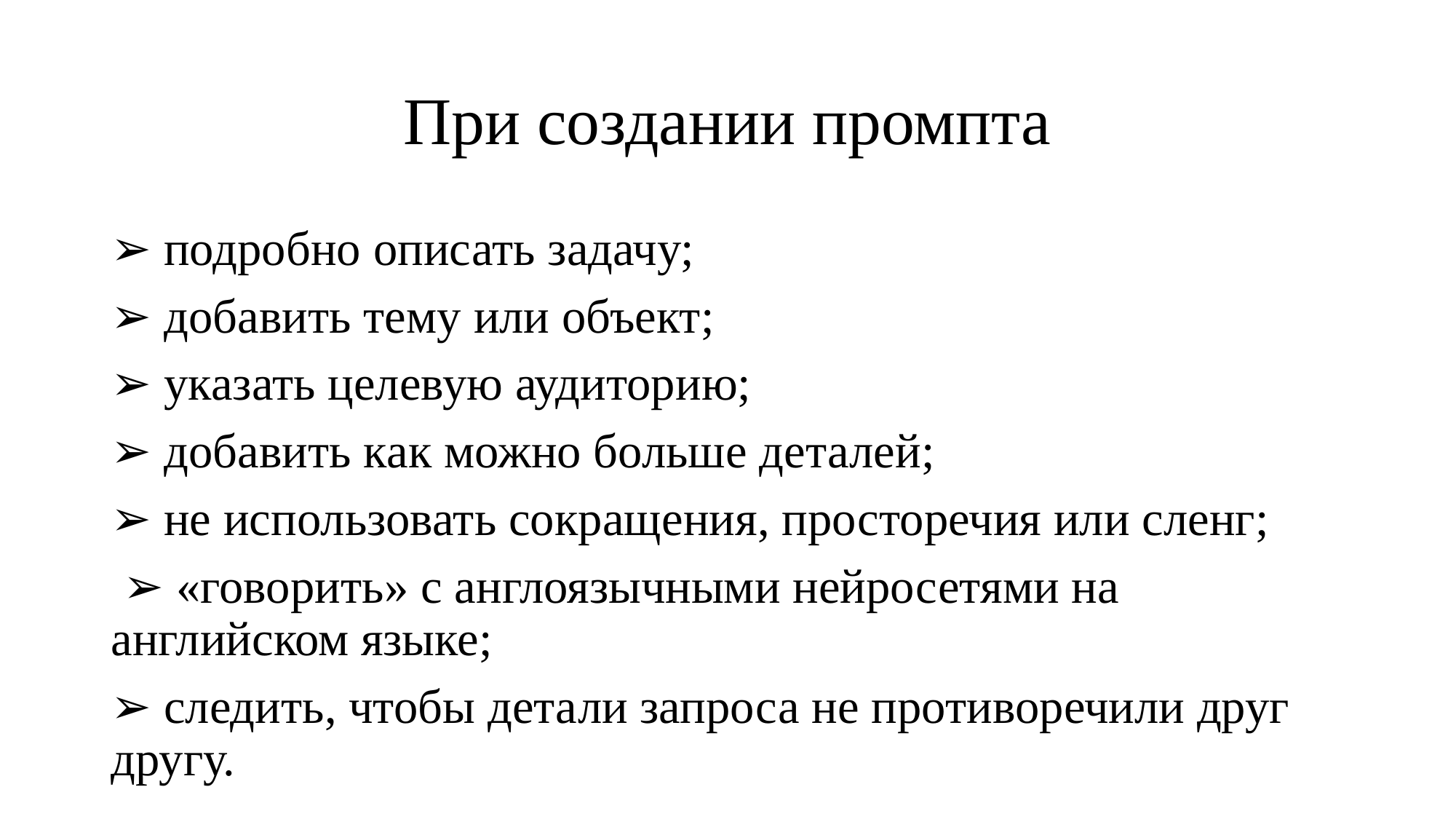

# При создании промпта
➢ подробно описать задачу;
➢ добавить тему или объект;
➢ указать целевую аудиторию;
➢ добавить как можно больше деталей;
➢ не использовать сокращения, просторечия или сленг;
 ➢ «говорить» с англоязычными нейросетями на английском языке;
➢ следить, чтобы детали запроса не противоречили друг другу.